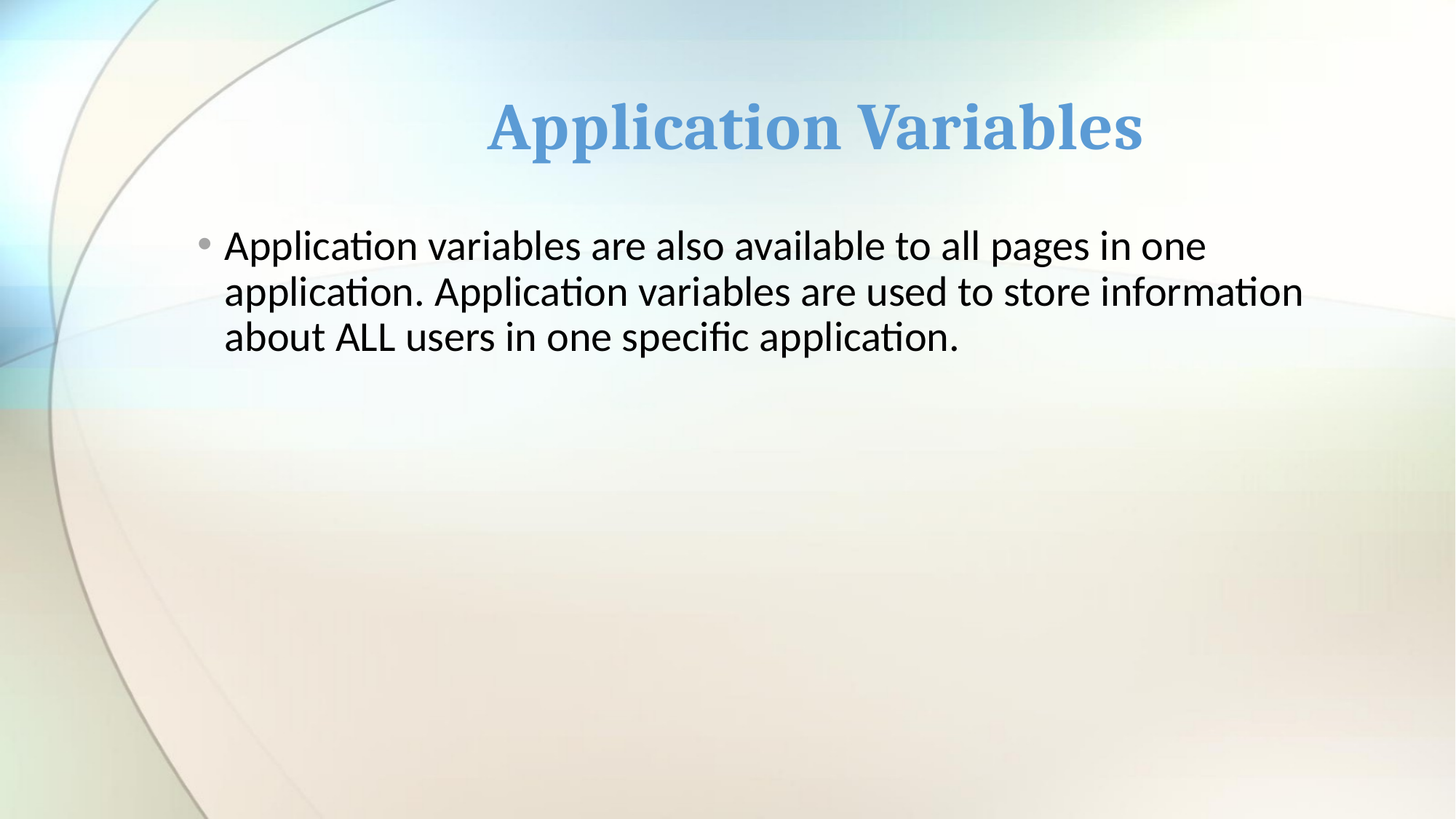

# Application Variables
Application variables are also available to all pages in one application. Application variables are used to store information about ALL users in one specific application.